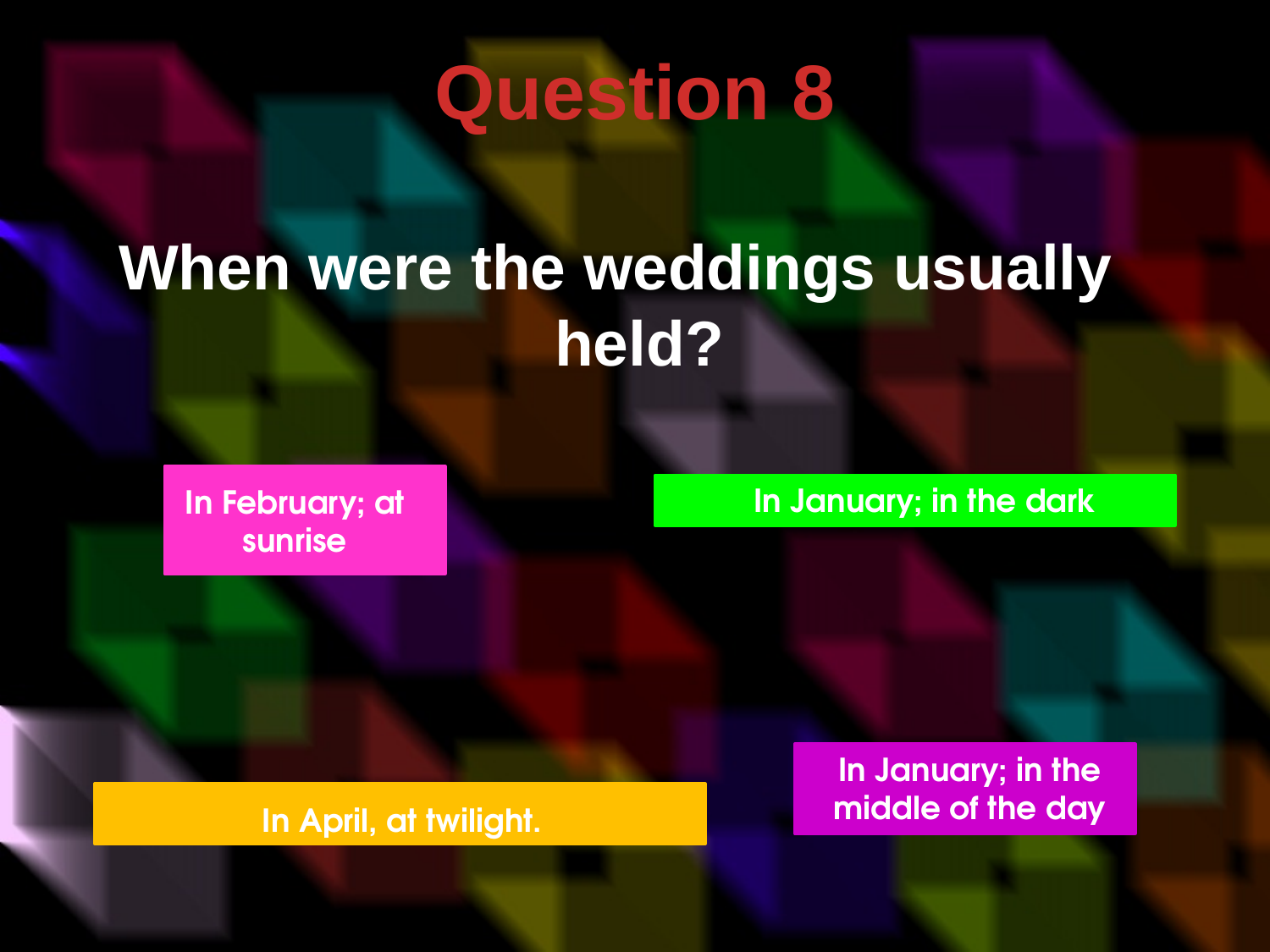

Question 8
When were the weddings usually held?

In January; in the dark

In February; at sunrise

In January; in the middle of the day

In April, at twilight.